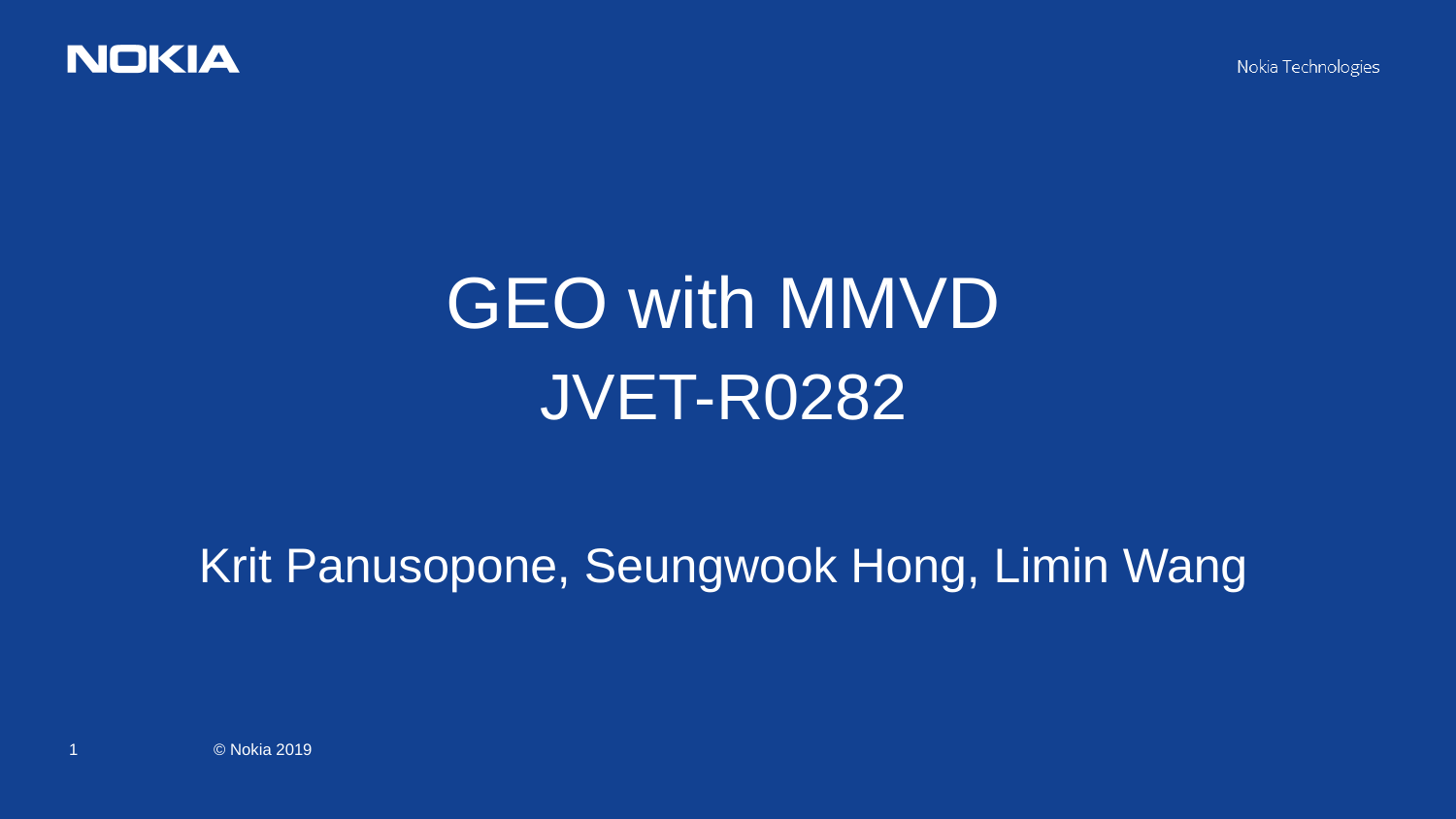

GEO with MMVD
JVET-R0282

Krit Panusopone, Seungwook Hong, Limin Wang